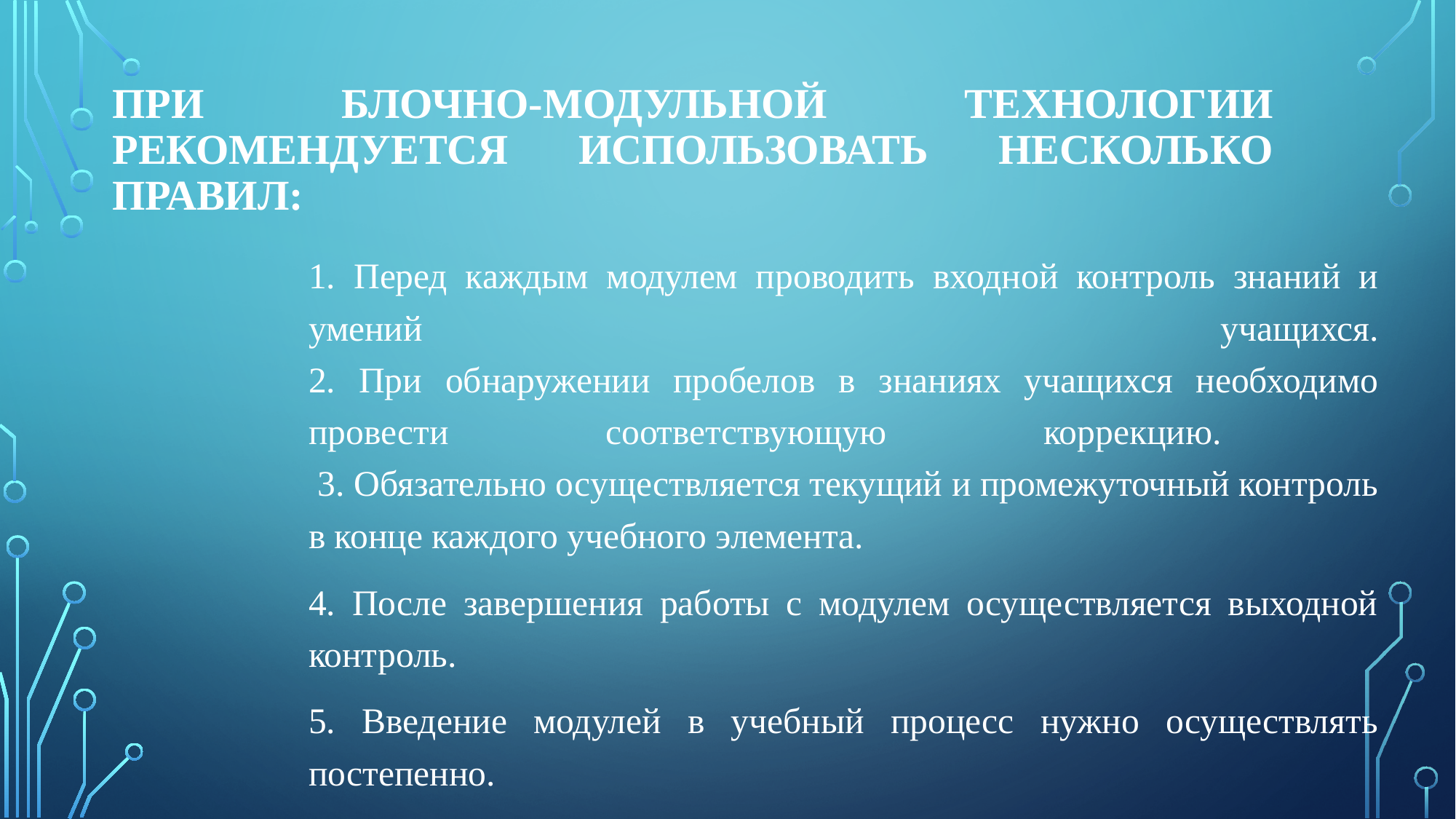

# При блочно-модульной технологии рекомендуется использовать несколько правил:
1. Перед каждым модулем проводить входной контроль знаний и умений учащихся.
2. При обнаружении пробелов в знаниях учащихся необходимо провести соответствующую коррекцию.
 3. Обязательно осуществляется текущий и промежуточный контроль в конце каждого учебного элемента.
4. После завершения работы с модулем осуществляется выходной контроль.
5. Введение модулей в учебный процесс нужно осуществлять постепенно.